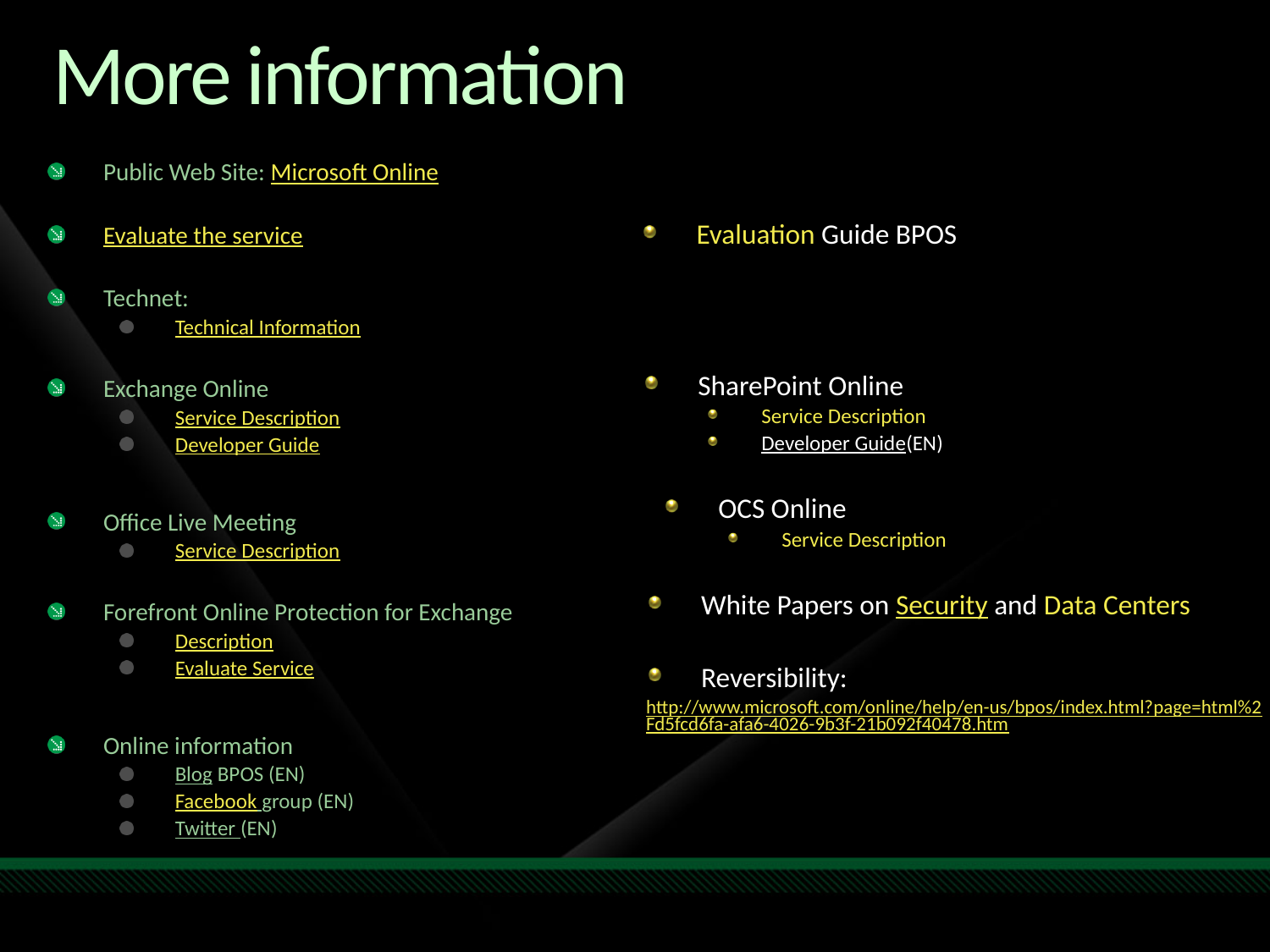

# More information
Public Web Site: Microsoft Online

Evaluate the service

Technet:
Technical Information

Exchange Online
Service Description
Developer Guide

Office Live Meeting
Service Description

Forefront Online Protection for Exchange
Description
Evaluate Service

Online information
Blog BPOS (EN)
Facebook group (EN)
Twitter (EN)
Evaluation Guide BPOS
SharePoint Online
Service Description
Developer Guide(EN)
OCS Online
Service Description
White Papers on Security and Data Centers

Reversibility:
http://www.microsoft.com/online/help/en-us/bpos/index.html?page=html%2Fd5fcd6fa-afa6-4026-9b3f-21b092f40478.htm